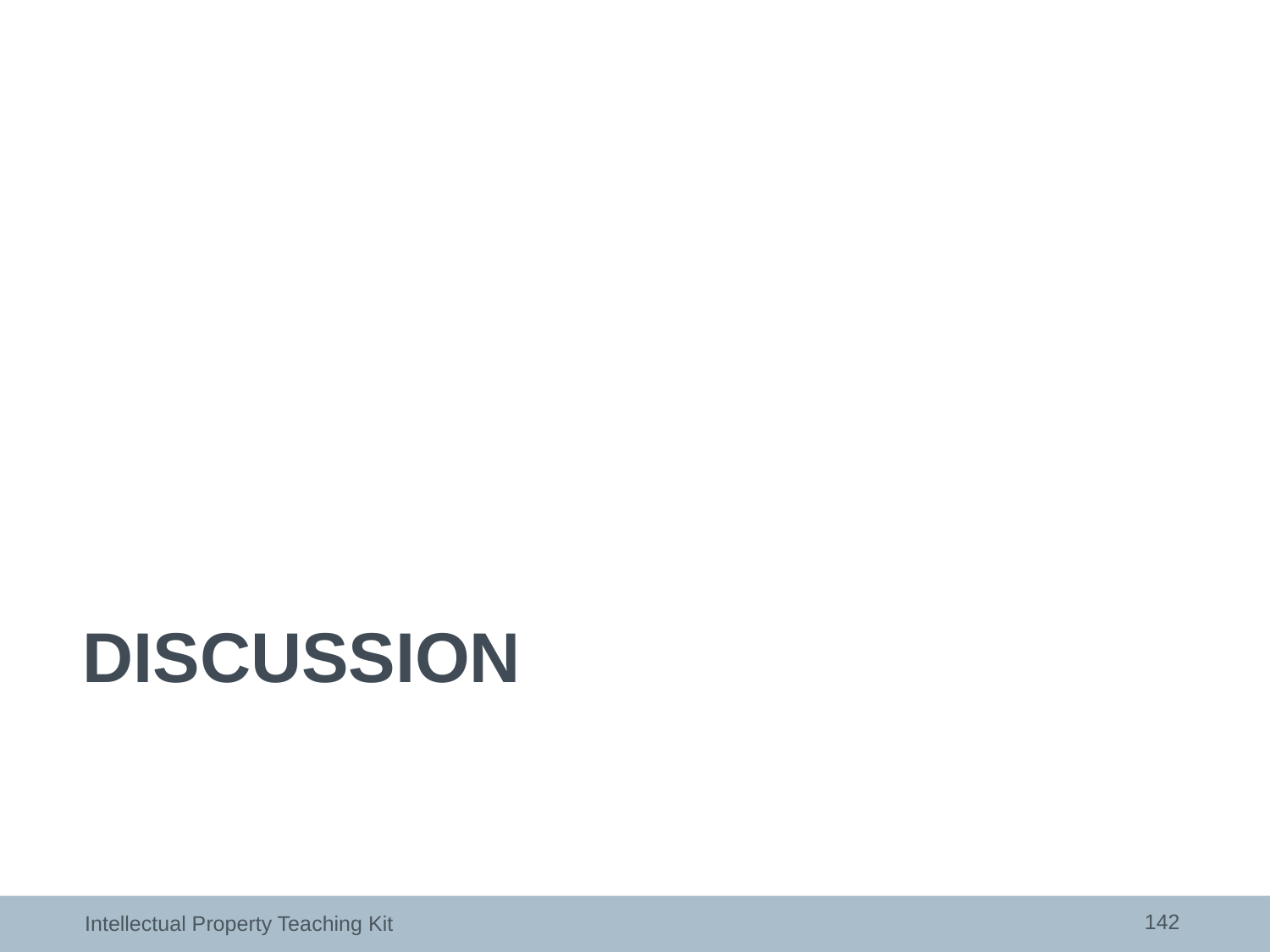

# Discussion
142
Intellectual Property Teaching Kit